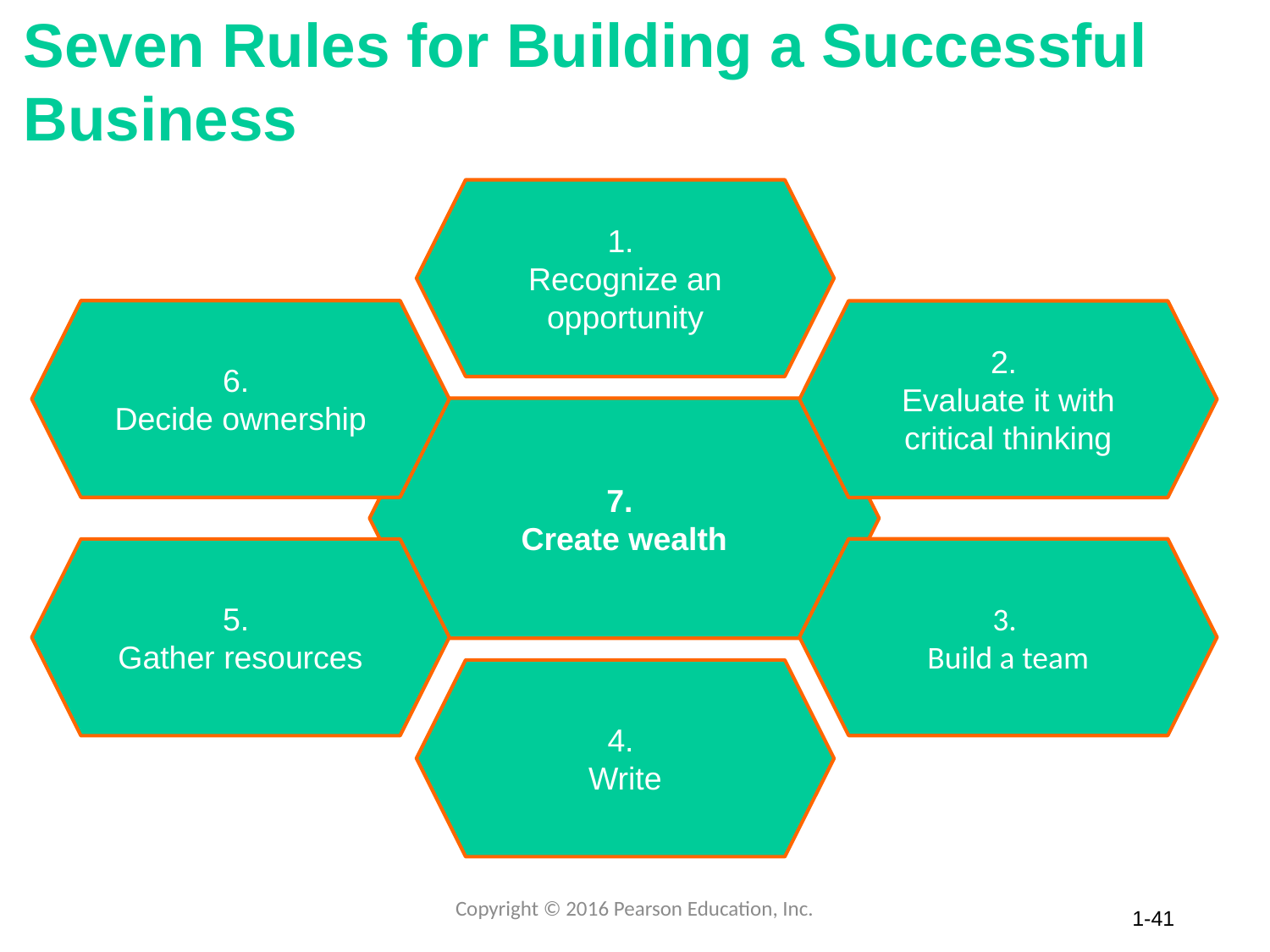

# Seven Rules for Building a Successful Business
7.
Create wealth
1.
Recognize an opportunity
2.
Evaluate it with critical thinking
3.
Build a team
4.
Write
5.
Gather resources
6.
Decide ownership
Copyright © 2016 Pearson Education, Inc.